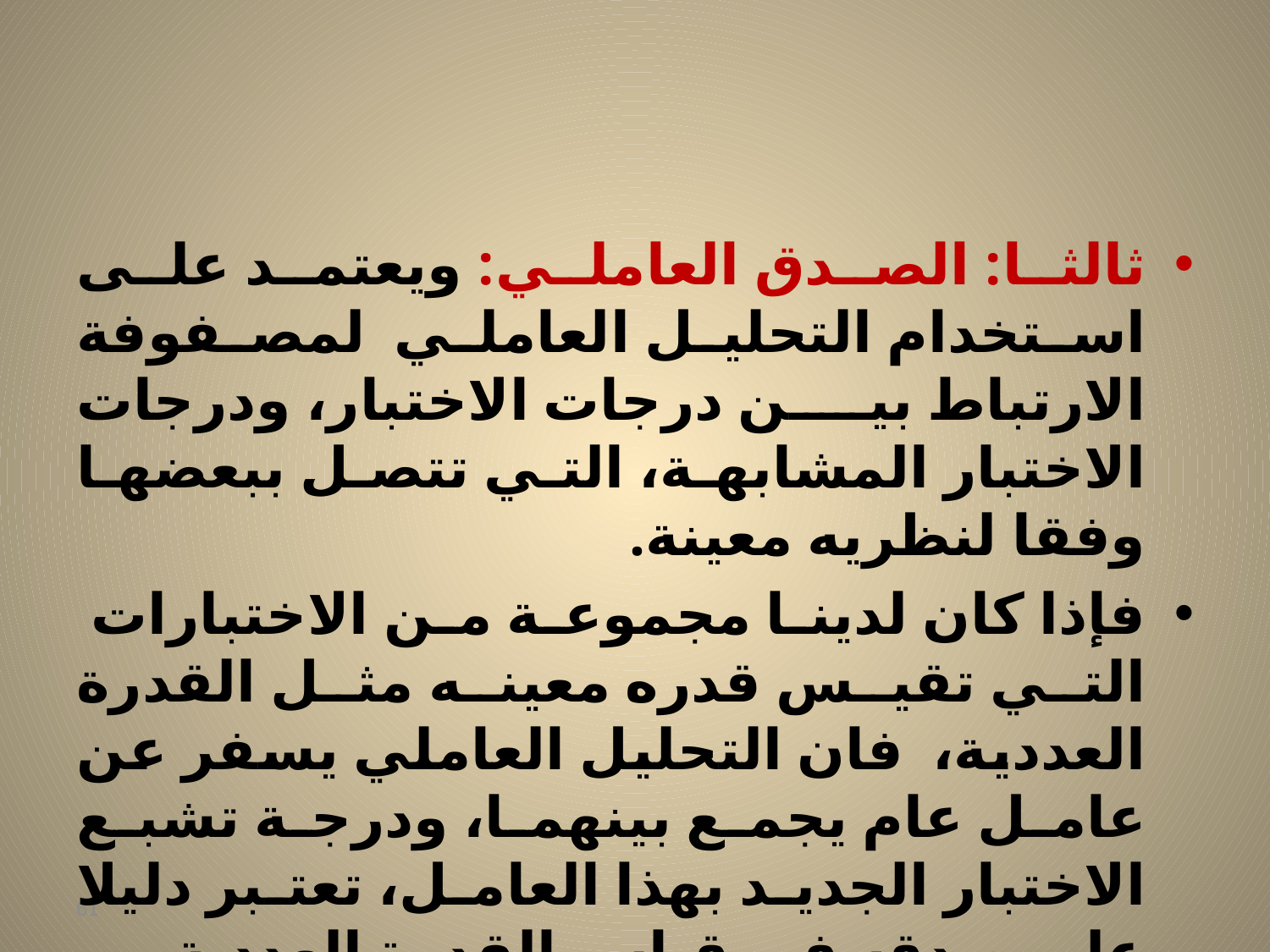

#
ثالثا: الصدق العاملي: ويعتمد على استخدام التحليل العاملي  لمصفوفة الارتباط بين درجات الاختبار، ودرجات الاختبار المشابهة، التي تتصل ببعضها وفقا لنظريه معينة.
فإذا كان لدينا مجموعة من الاختبارات  التي تقيس قدره معينه مثل القدرة العددية،  فان التحليل العاملي يسفر عن عامل عام يجمع بينهما، ودرجة تشبع الاختبار الجديد بهذا العامل، تعتبر دليلا على صدقه في قياس القدرة العددية.

61